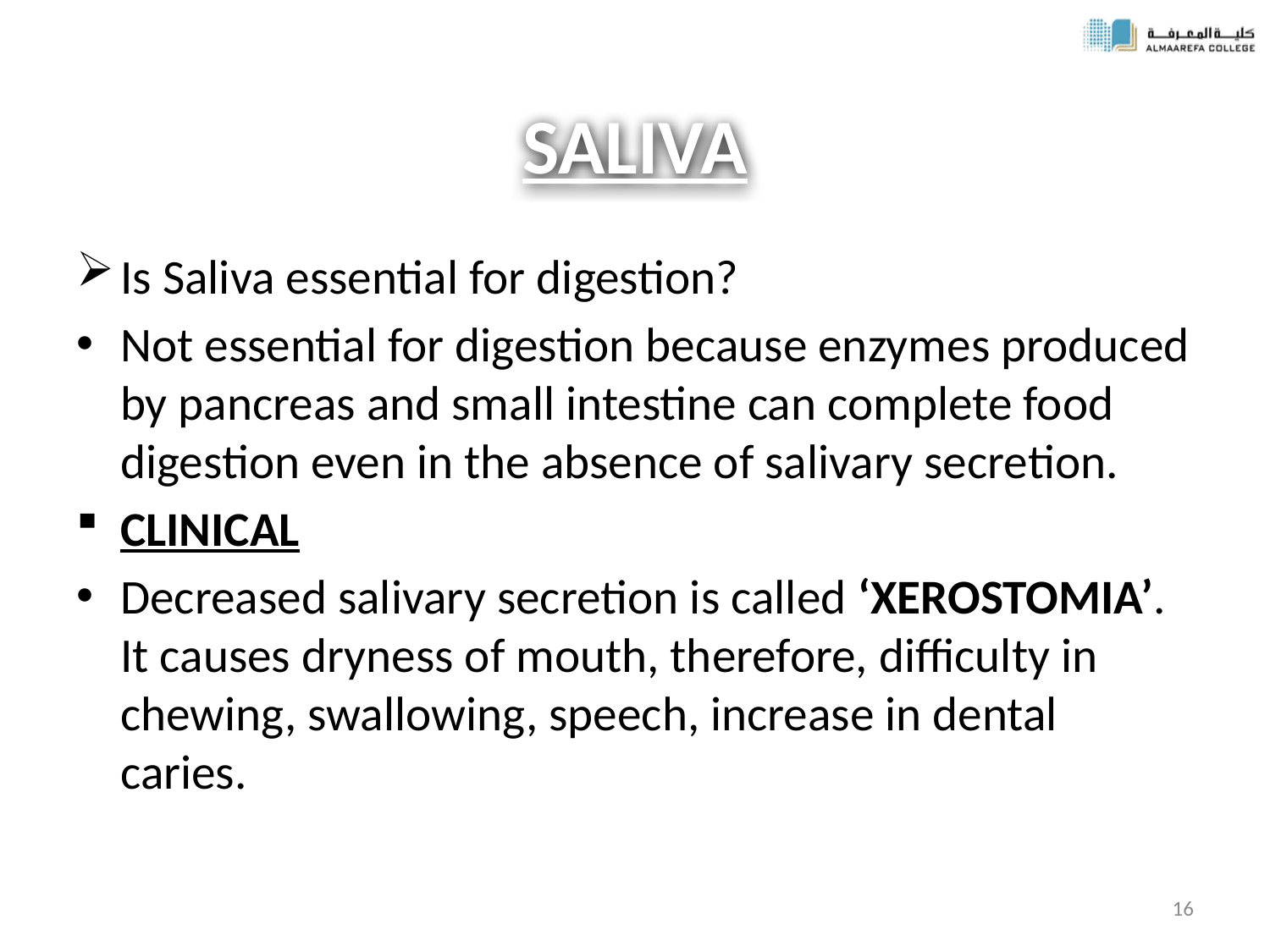

# SALIVA
Is Saliva essential for digestion?
Not essential for digestion because enzymes produced by pancreas and small intestine can complete food digestion even in the absence of salivary secretion.
CLINICAL
Decreased salivary secretion is called ‘XEROSTOMIA’. It causes dryness of mouth, therefore, difficulty in chewing, swallowing, speech, increase in dental caries.

16